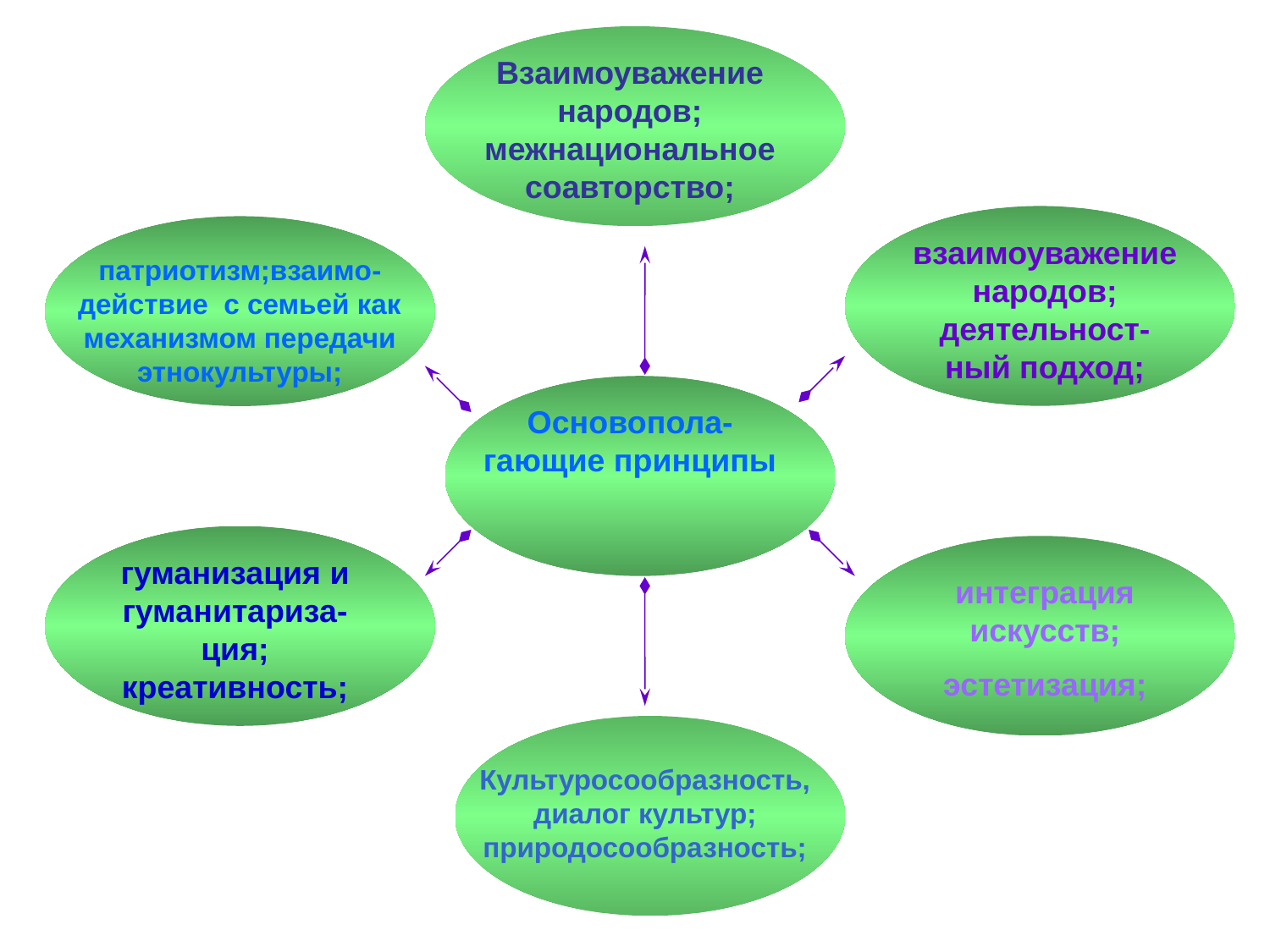

Взаимоуважение народов; межнациональное соавторство;

взаимоуважение народов; деятельност-ный подход;
патриотизм;взаимо-действие  с семьей как механизмом передачи этнокультуры;

Основопола-гающие принципы

гуманизация и гуманитариза-ция; креативность;
интеграция искусств;
эстетизация;

Культуросообразность, диалог культур; природосообразность;